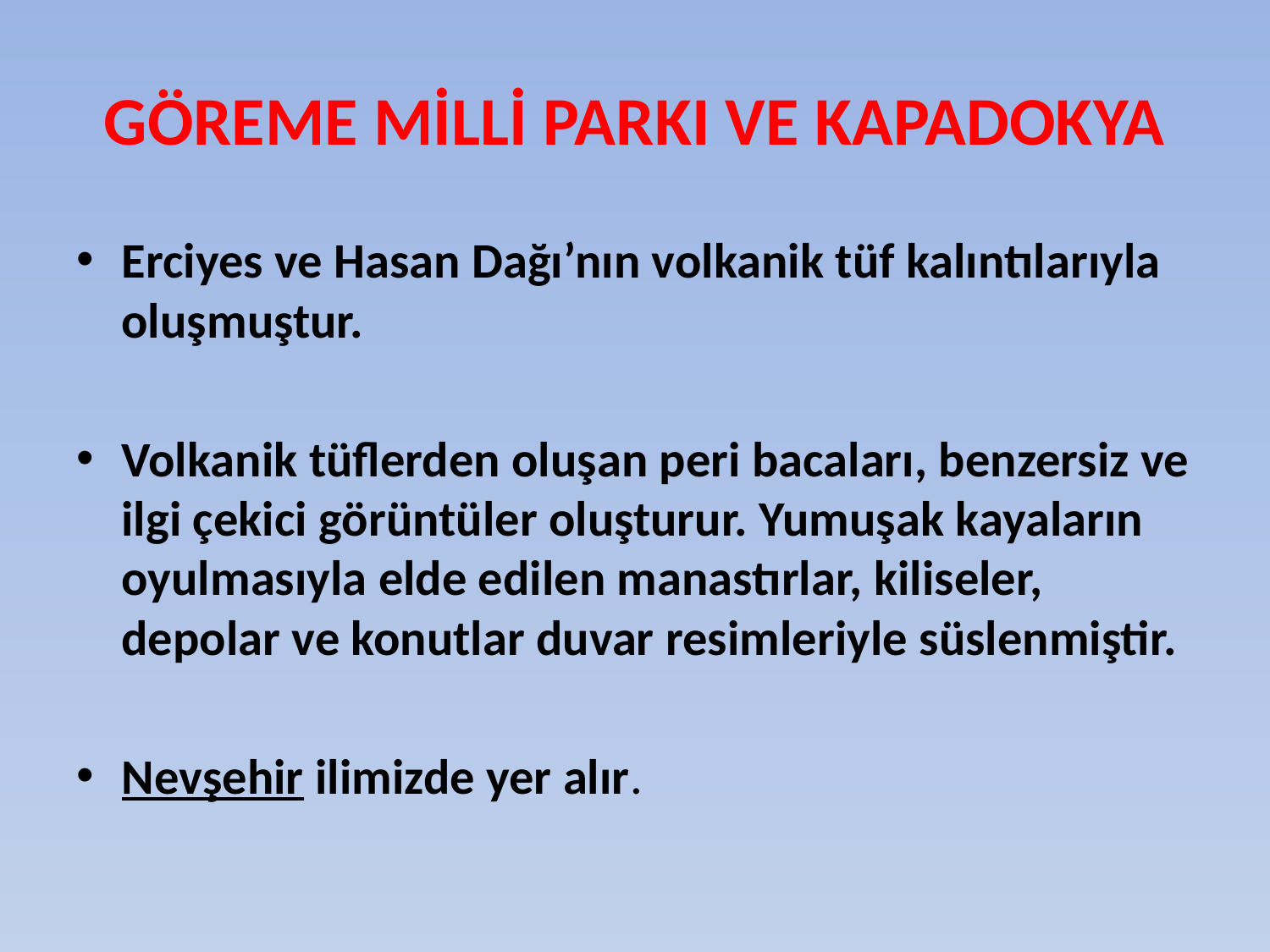

# GÖREME MİLLİ PARKI VE KAPADOKYA
Erciyes ve Hasan Dağı’nın volkanik tüf kalıntılarıyla oluşmuştur.

Volkanik tüflerden oluşan peri bacaları, benzersiz ve ilgi çekici görüntüler oluşturur. Yumuşak kayaların oyulmasıyla elde edilen manastırlar, kiliseler, depolar ve konutlar duvar resimleriyle süslenmiştir.

Nevşehir ilimizde yer alır.